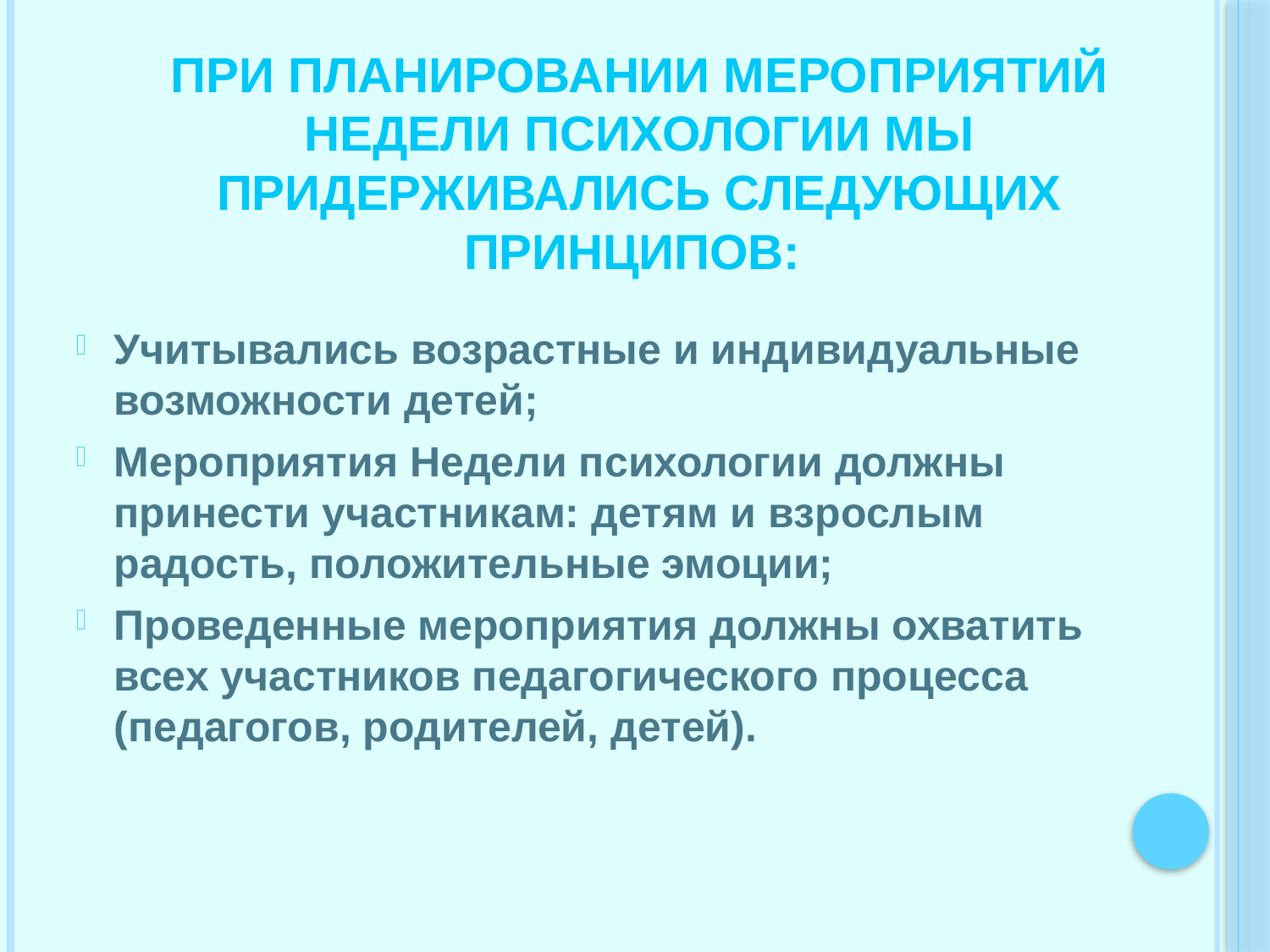

# При планировании мероприятий Недели психологии мы придерживались следующих принципов:
Учитывались возрастные и индивидуальные возможности детей;
Мероприятия Недели психологии должны принести участникам: детям и взрослым радость, положительные эмоции;
Проведенные мероприятия должны охватить всех участников педагогического процесса (педагогов, родителей, детей).